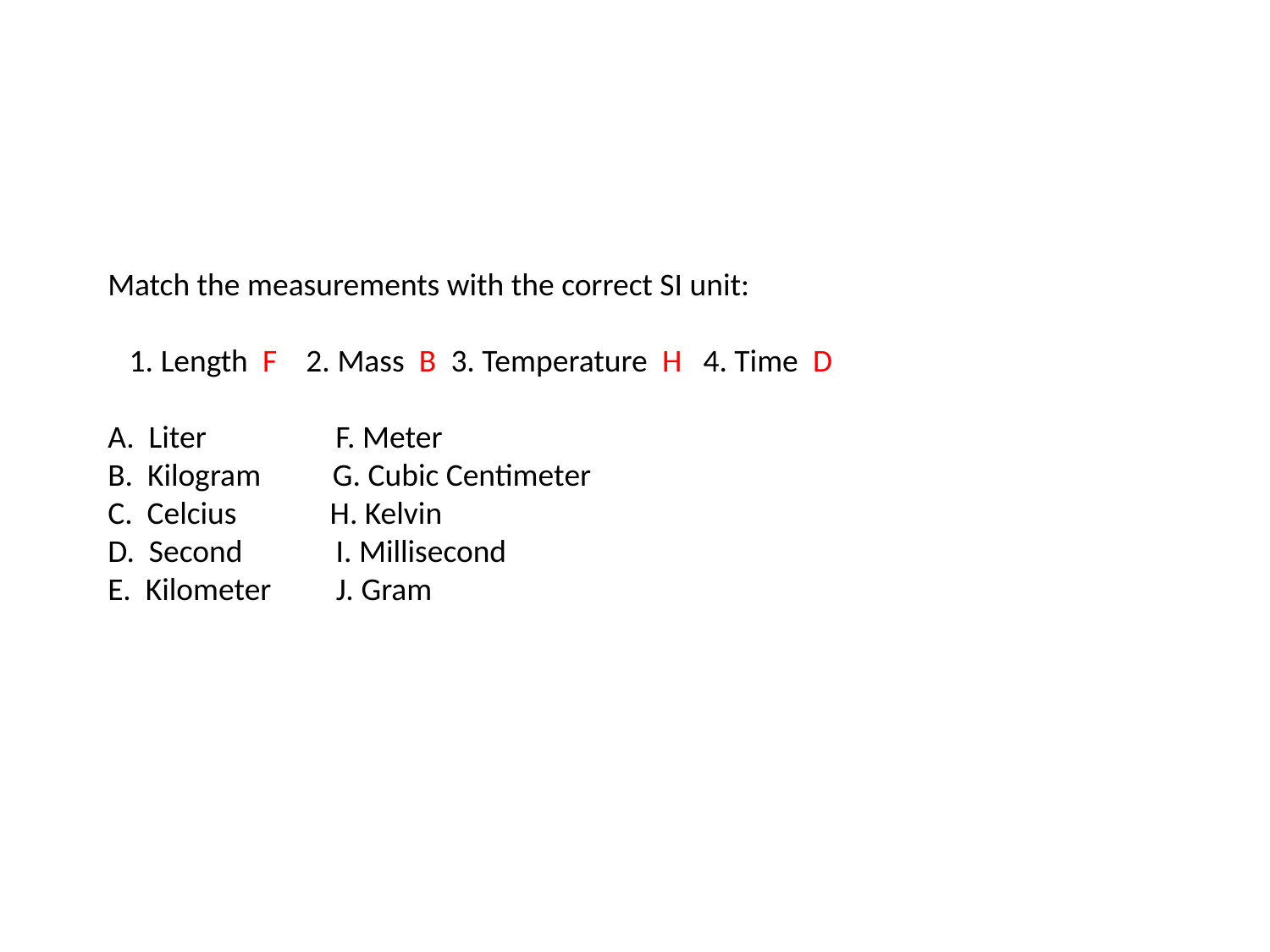

Match the measurements with the correct SI unit:

   1. Length  F    2. Mass  B  3. Temperature  H   4. Time  D

A.  Liter                  F. Meter
B.  Kilogram          G. Cubic Centimeter
C.  Celcius             H. Kelvin
D.  Second             I. Millisecond
E.  Kilometer         J. Gram